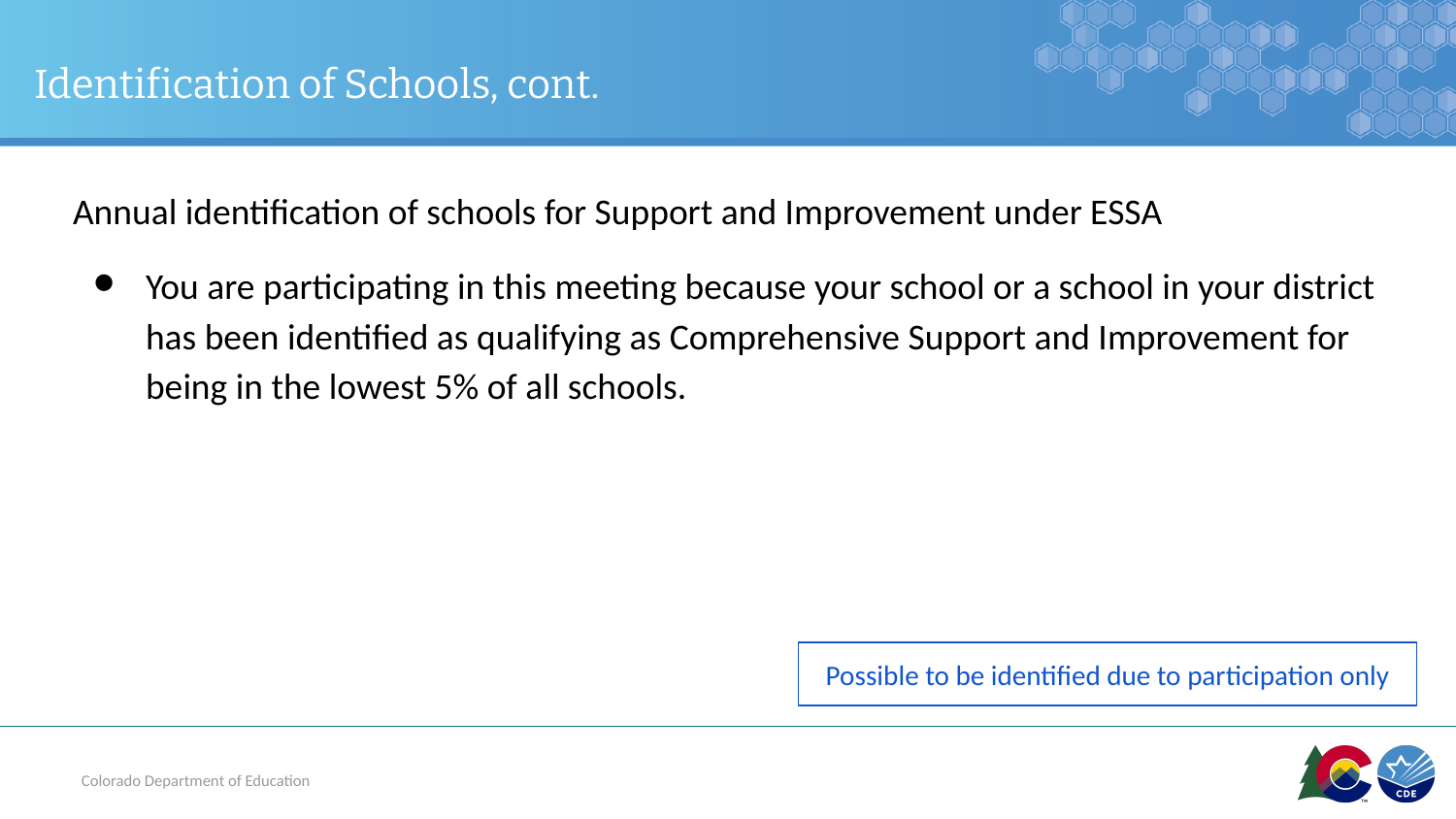

# Identification of Schools, cont.
Annual identification of schools for Support and Improvement under ESSA
You are participating in this meeting because your school or a school in your district has been identified as qualifying as Comprehensive Support and Improvement for being in the lowest 5% of all schools.
Possible to be identified due to participation only